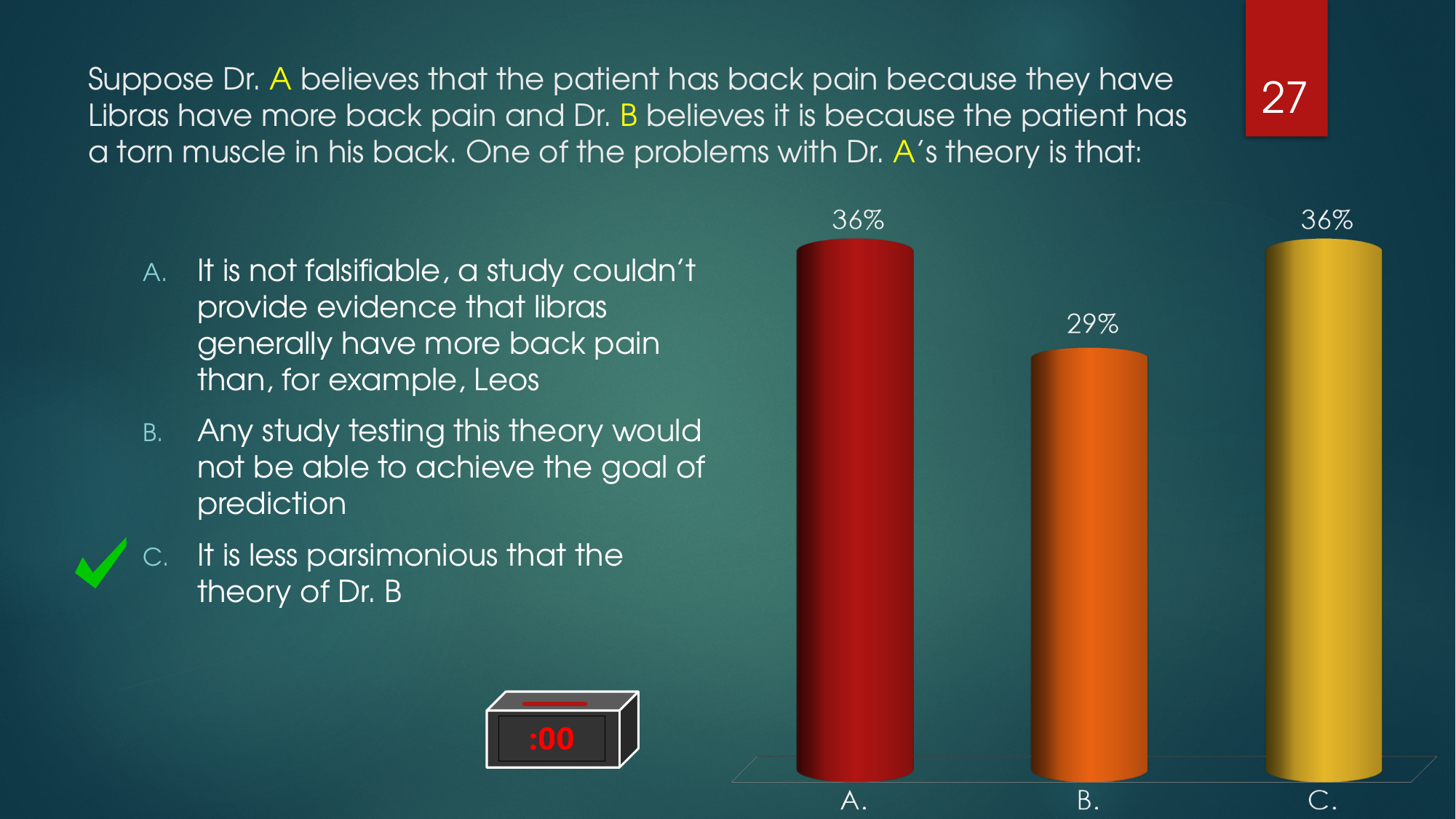

27
# Suppose Dr. A believes that the patient has back pain because they have Libras have more back pain and Dr. B believes it is because the patient has a torn muscle in his back. One of the problems with Dr. A’s theory is that:

It is not falsifiable, a study couldn’t provide evidence that libras generally have more back pain than, for example, Leos
Any study testing this theory would not be able to achieve the goal of prediction
It is less parsimonious that the theory of Dr. B